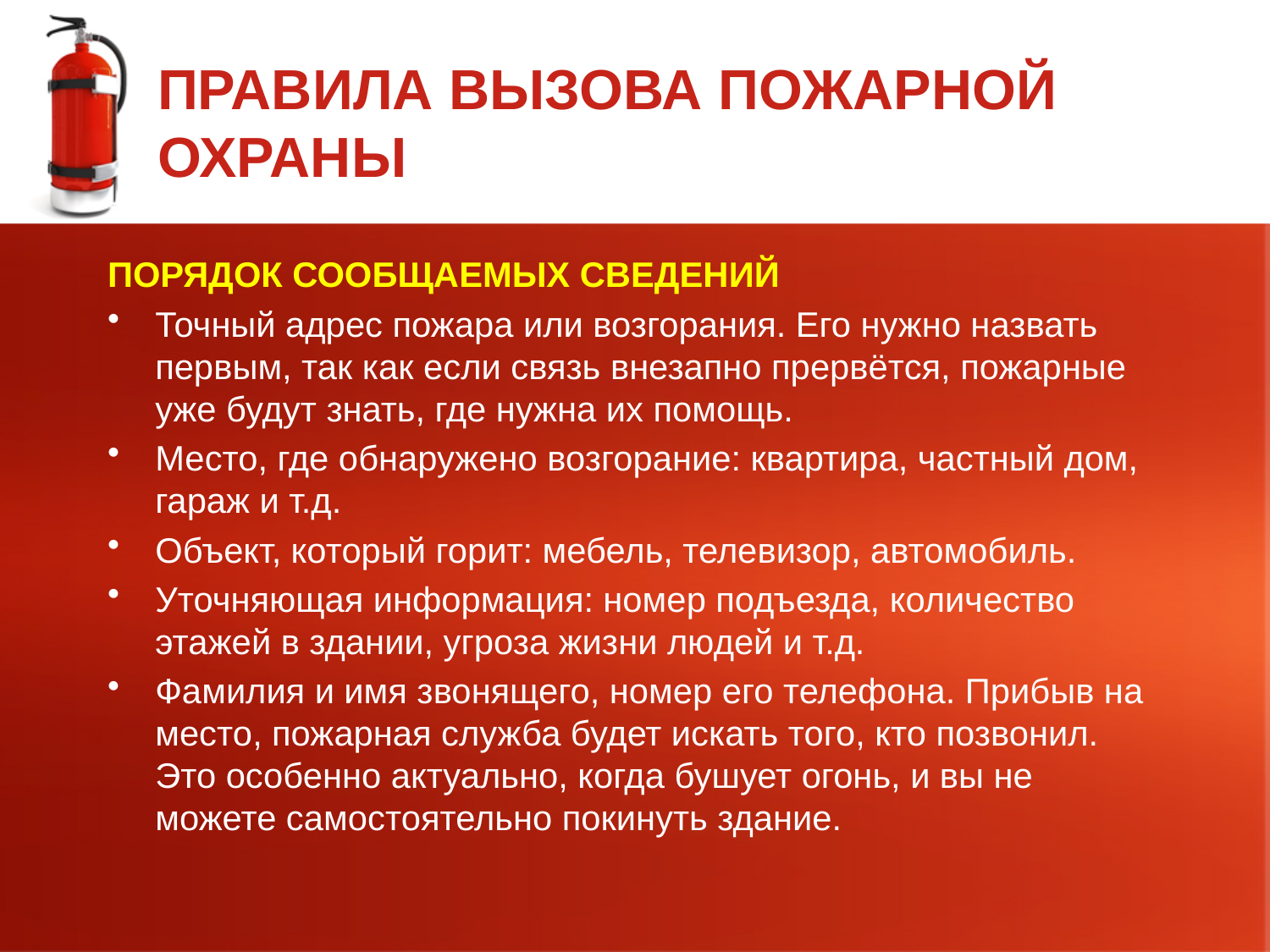

# ПРАВИЛА ВЫЗОВА ПОЖАРНОЙ ОХРАНЫ
ПОРЯДОК СООБЩАЕМЫХ СВЕДЕНИЙ
Точный адрес пожара или возгорания. Его нужно назвать первым, так как если связь внезапно прервётся, пожарные уже будут знать, где нужна их помощь.
Место, где обнаружено возгорание: квартира, частный дом, гараж и т.д.
Объект, который горит: мебель, телевизор, автомобиль.
Уточняющая информация: номер подъезда, количество этажей в здании, угроза жизни людей и т.д.
Фамилия и имя звонящего, номер его телефона. Прибыв на место, пожарная служба будет искать того, кто позвонил. Это особенно актуально, когда бушует огонь, и вы не можете самостоятельно покинуть здание.